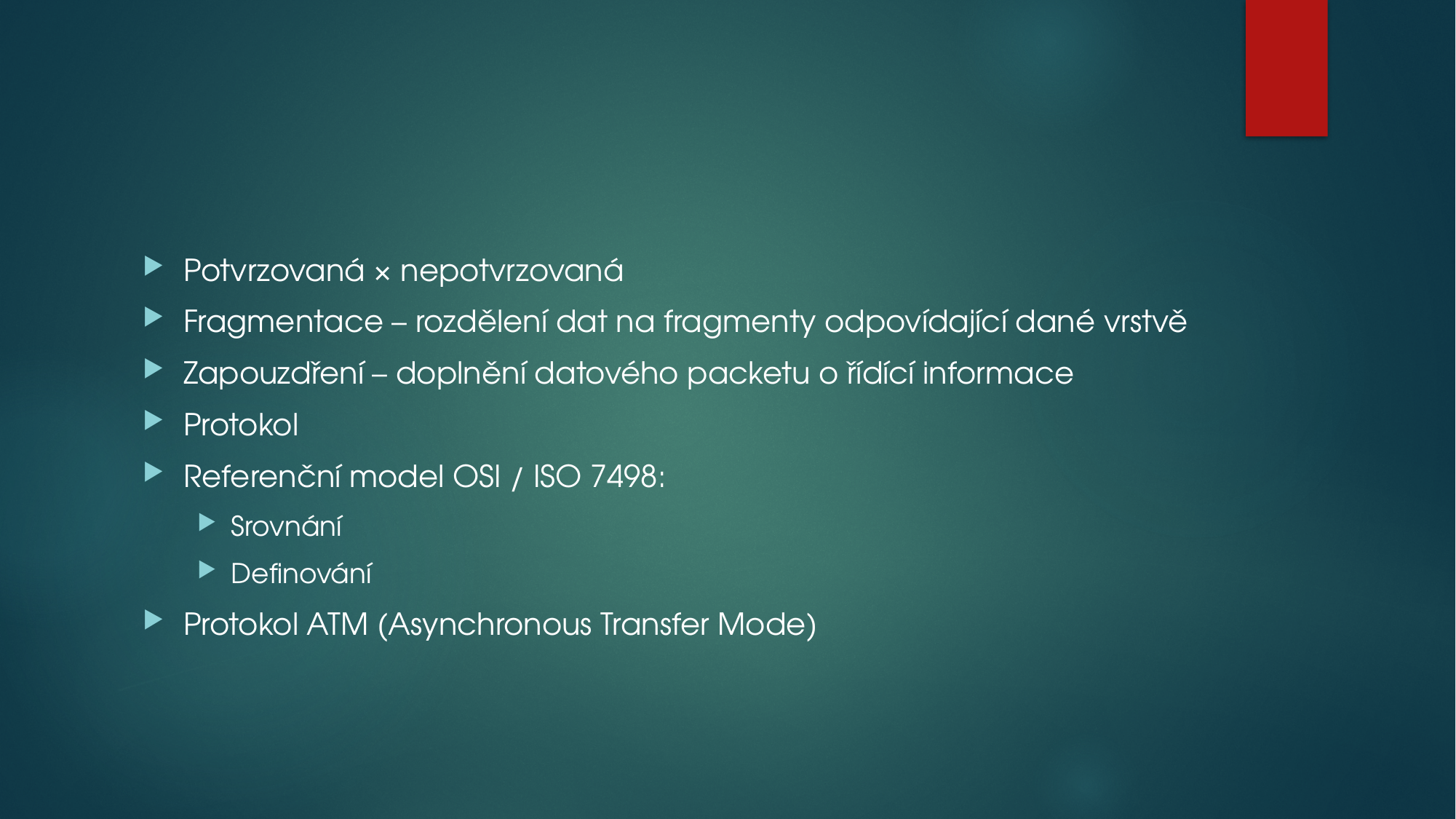

#
Potvrzovaná × nepotvrzovaná
Fragmentace – rozdělení dat na fragmenty odpovídající dané vrstvě
Zapouzdření – doplnění datového packetu o řídící informace
Protokol
Referenční model OSI / ISO 7498:
Srovnání
Definování
Protokol ATM (Asynchronous Transfer Mode)